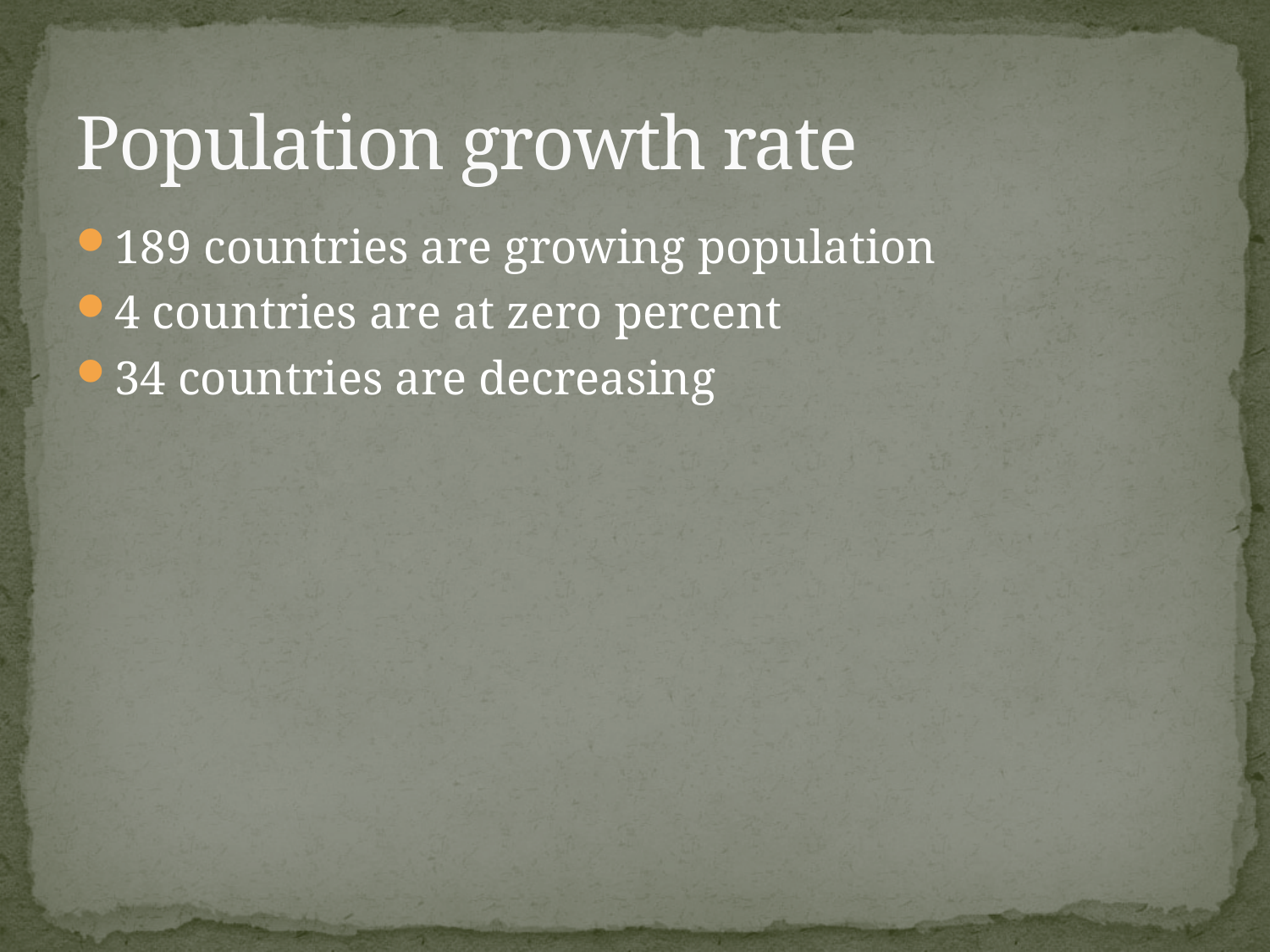

# Population growth rate
189 countries are growing population
4 countries are at zero percent
34 countries are decreasing